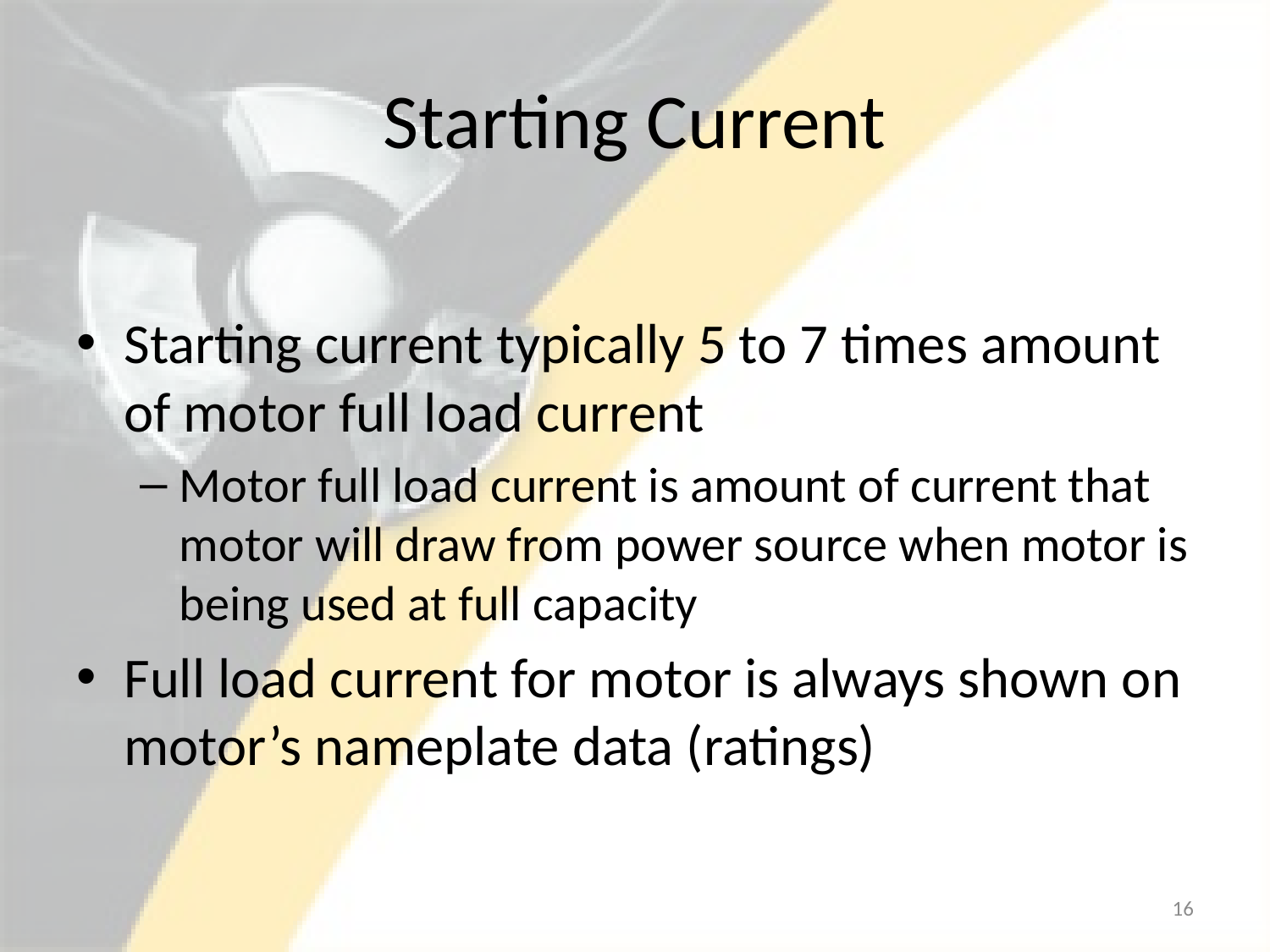

# Starting Current

Starting current typically 5 to 7 times amount of motor full load current
Motor full load current is amount of current that motor will draw from power source when motor is being used at full capacity
Full load current for motor is always shown on motor’s nameplate data (ratings)
16